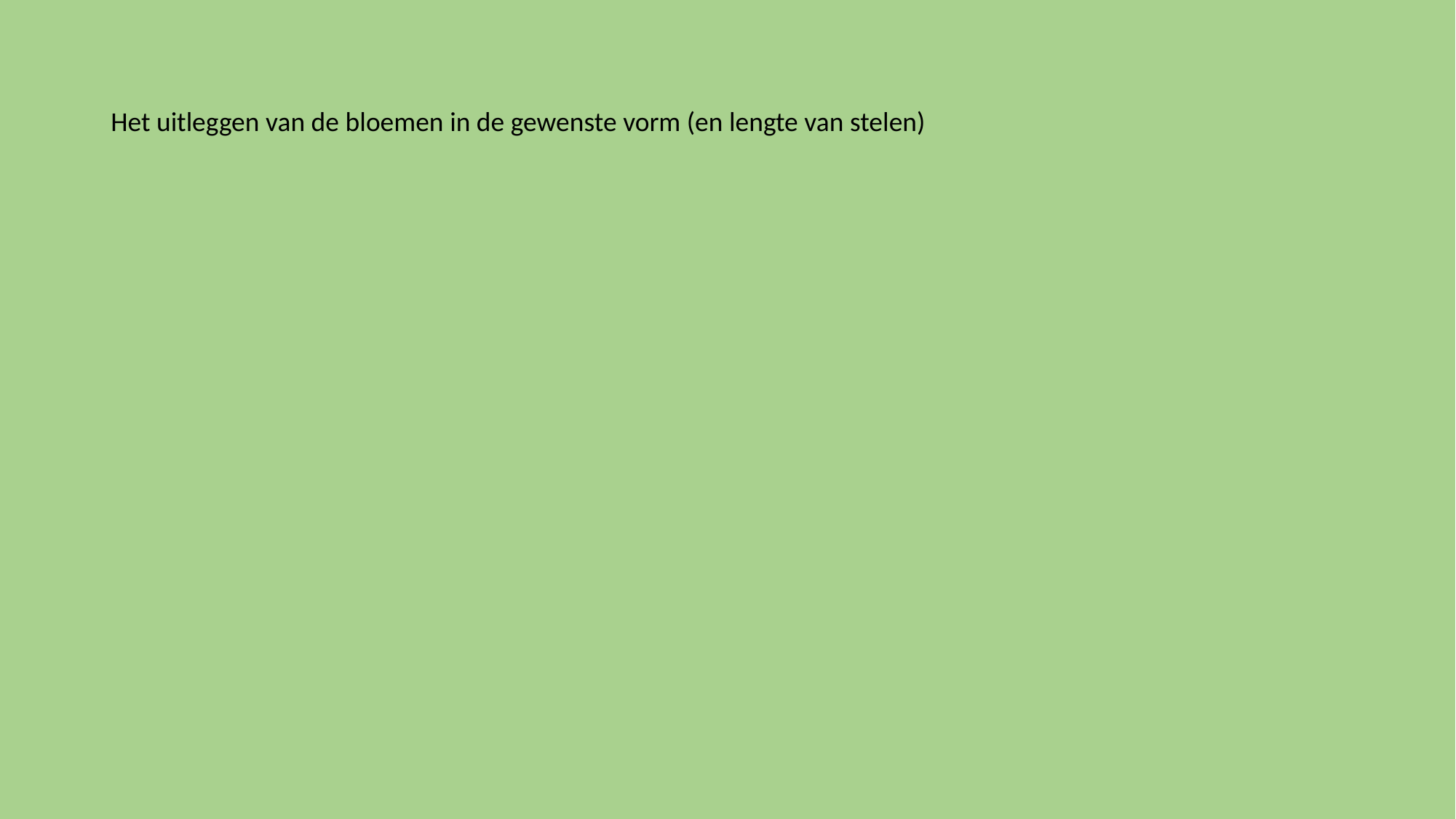

# Het uitleggen van de bloemen in de gewenste vorm (en lengte van stelen)